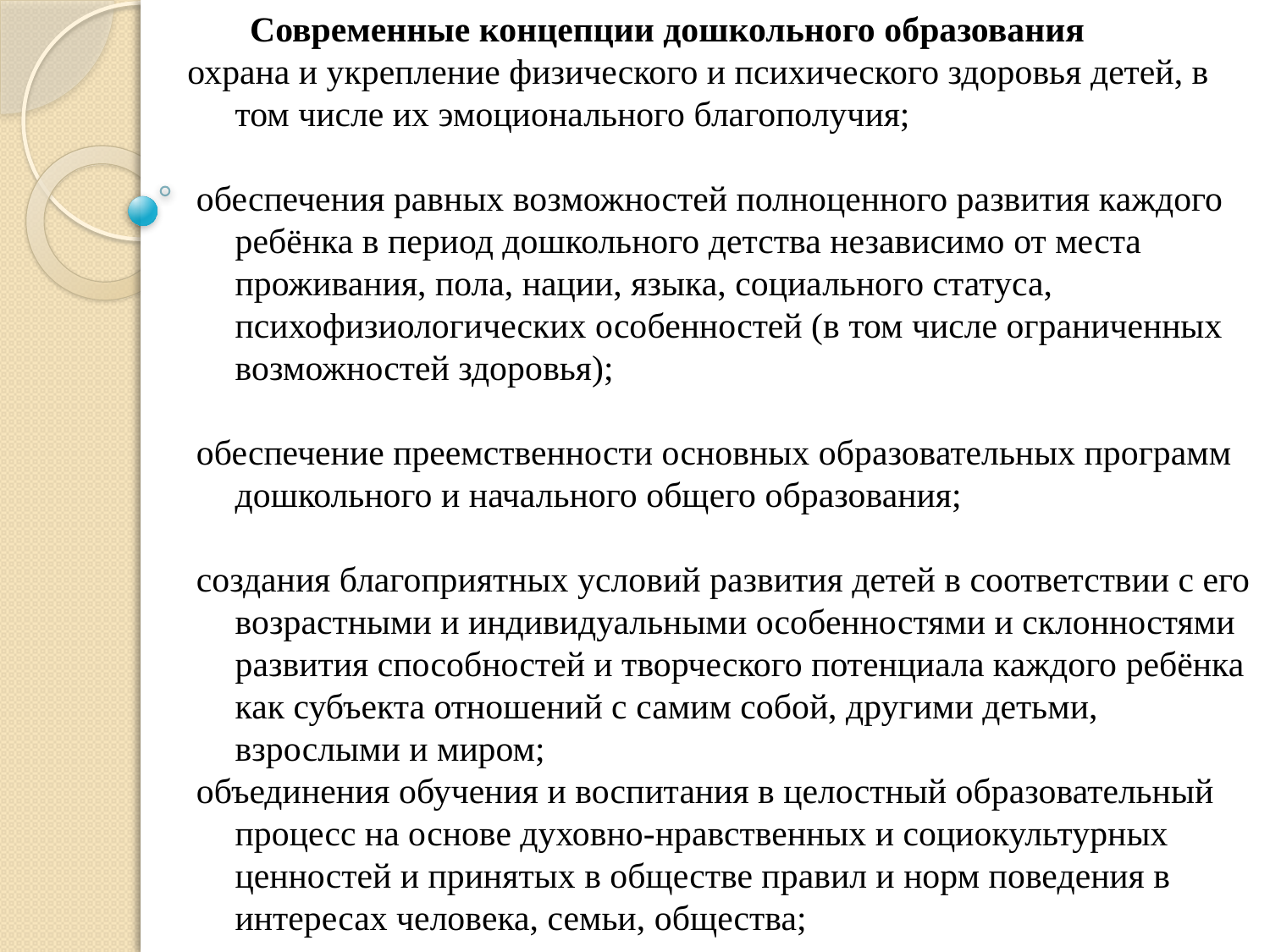

Современные концепции дошкольного образования
охрана и укрепление физического и психического здоровья детей, в том числе их эмоционального благополучия;

 обеспечения равных возможностей полноценного развития каждого ребёнка в период дошкольного детства независимо от места проживания, пола, нации, языка, социального статуса, психофизиологических особенностей (в том числе ограниченных возможностей здоровья);

 обеспечение преемственности основных образовательных программ дошкольного и начального общего образования;

 создания благоприятных условий развития детей в соответствии с его возрастными и индивидуальными особенностями и склонностями развития способностей и творческого потенциала каждого ребёнка как субъекта отношений с самим собой, другими детьми, взрослыми и миром;
 объединения обучения и воспитания в целостный образовательный процесс на основе духовно-нравственных и социокультурных ценностей и принятых в обществе правил и норм поведения в интересах человека, семьи, общества;